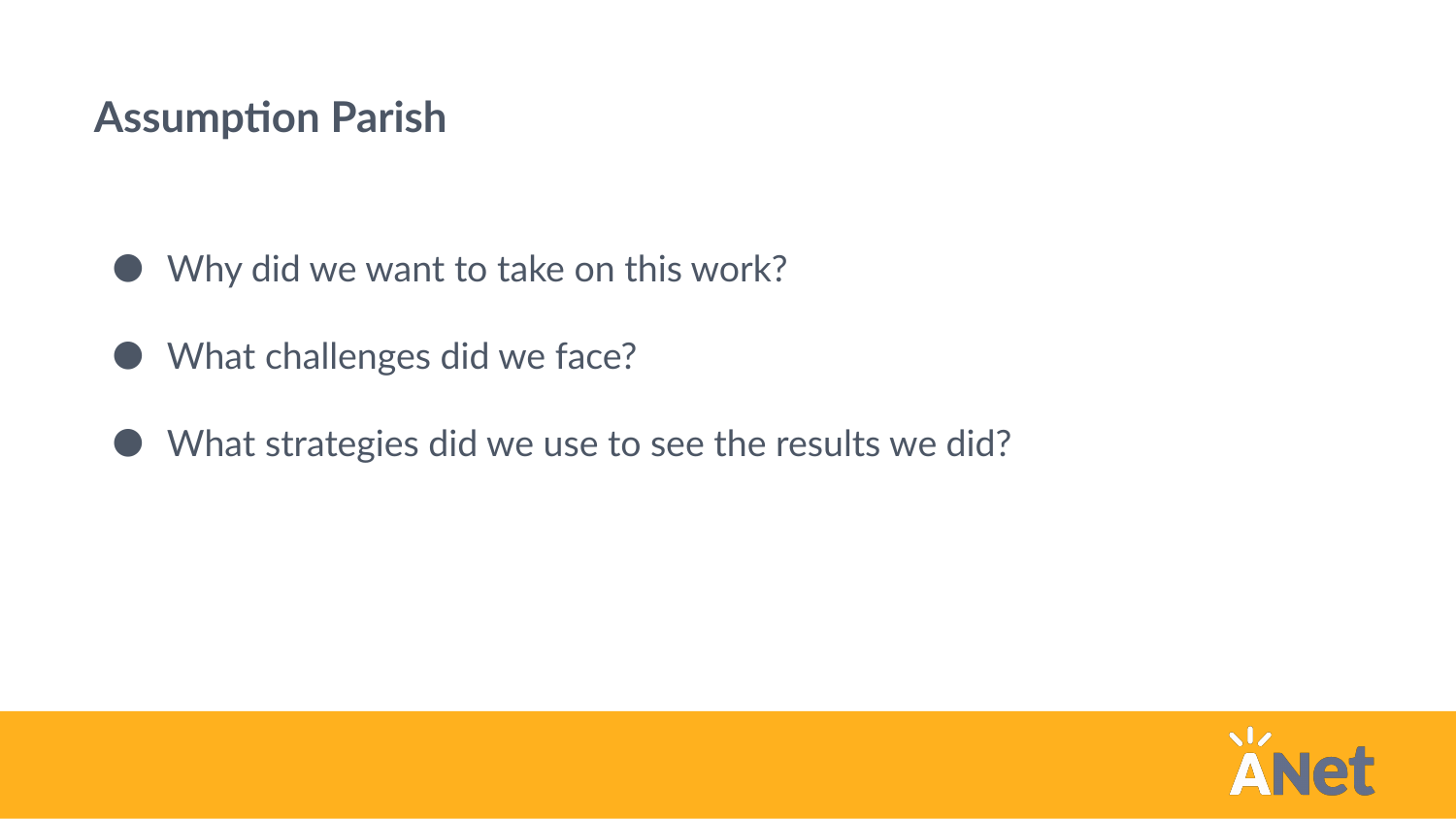

# Assumption Parish
Why did we want to take on this work?
What challenges did we face?
What strategies did we use to see the results we did?